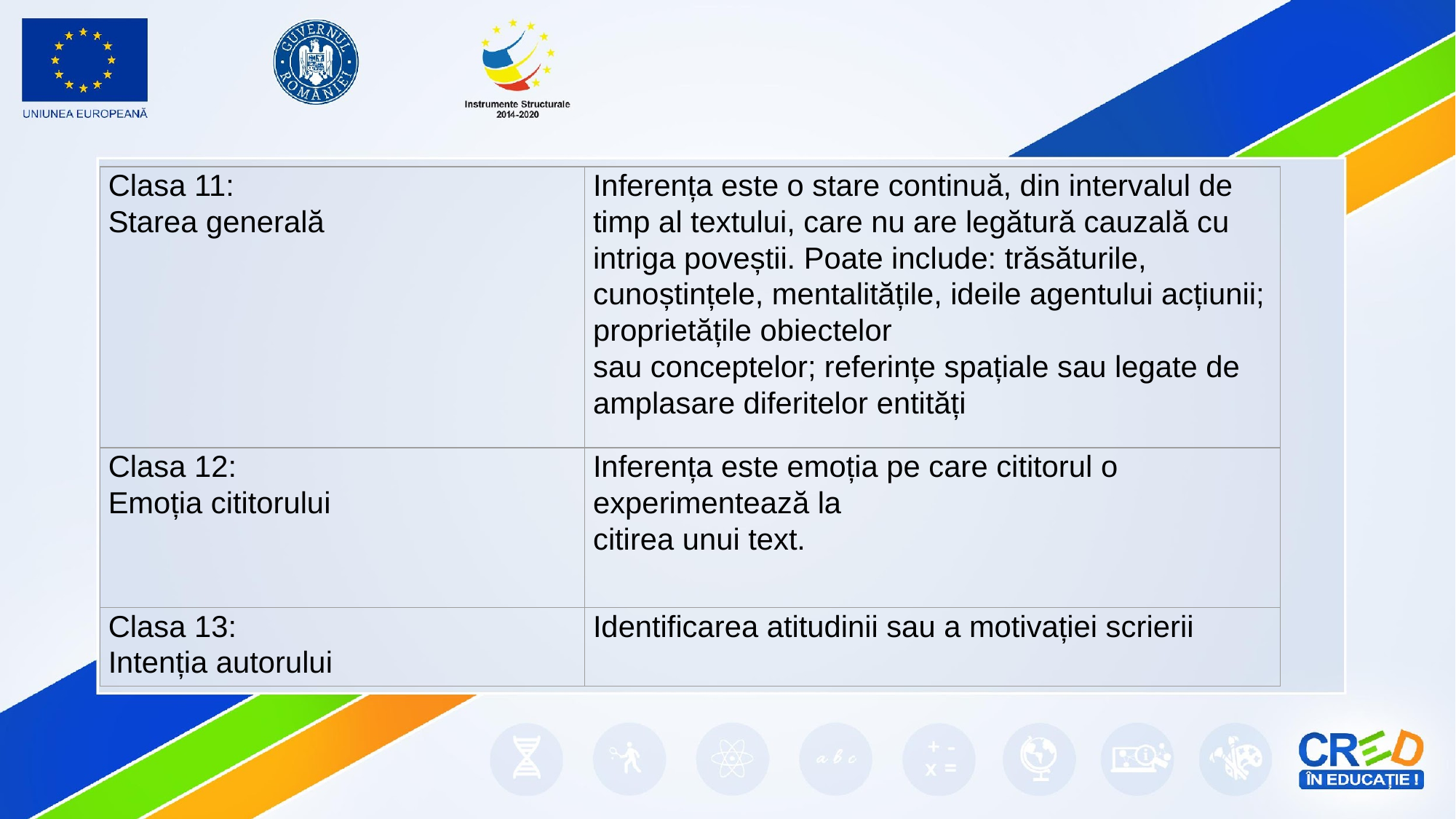

| Clasa 11: Starea generală | Inferența este o stare continuă, din intervalul de timp al textului, care nu are legătură cauzală cu intriga poveștii. Poate include: trăsăturile, cunoștințele, mentalitățile, ideile agentului acțiunii; proprietățile obiectelor sau conceptelor; referințe spațiale sau legate de amplasare diferitelor entități |
| --- | --- |
| Clasa 12: Emoția cititorului | Inferența este emoția pe care cititorul o experimentează la citirea unui text. |
| Clasa 13: Intenția autorului | Identificarea atitudinii sau a motivației scrierii |